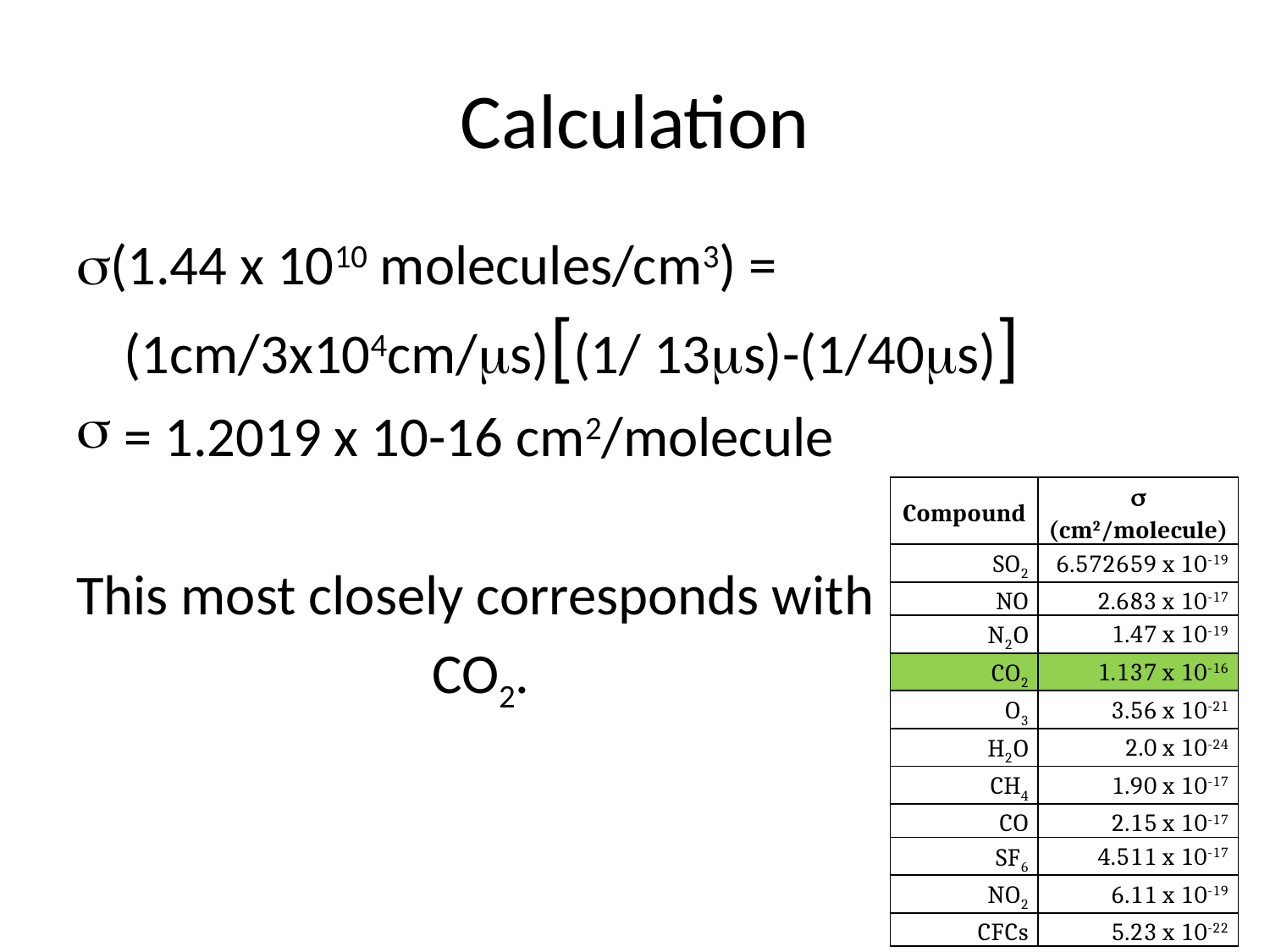

# Calculation
σ(1.44 x 1010 molecules/cm3) = (1cm/3x104cm/μs)[(1/ 13μs)-(1/40μs)]
= 1.2019 x 10-16 cm2/molecule

This most closely corresponds with
                            CO2.
| Compound | σ (cm2/molecule) |
| --- | --- |
| SO2 | 6.572659 x 10-19 |
| NO | 2.683 x 10-17 |
| N2O | 1.47 x 10-19 |
| CO2 | 1.137 x 10-16 |
| O3 | 3.56 x 10-21 |
| H2O | 2.0 x 10-24 |
| CH4 | 1.90 x 10-17 |
| CO | 2.15 x 10-17 |
| SF6 | 4.511 x 10-17 |
| NO2 | 6.11 x 10-19 |
| CFCs | 5.23 x 10-22 |